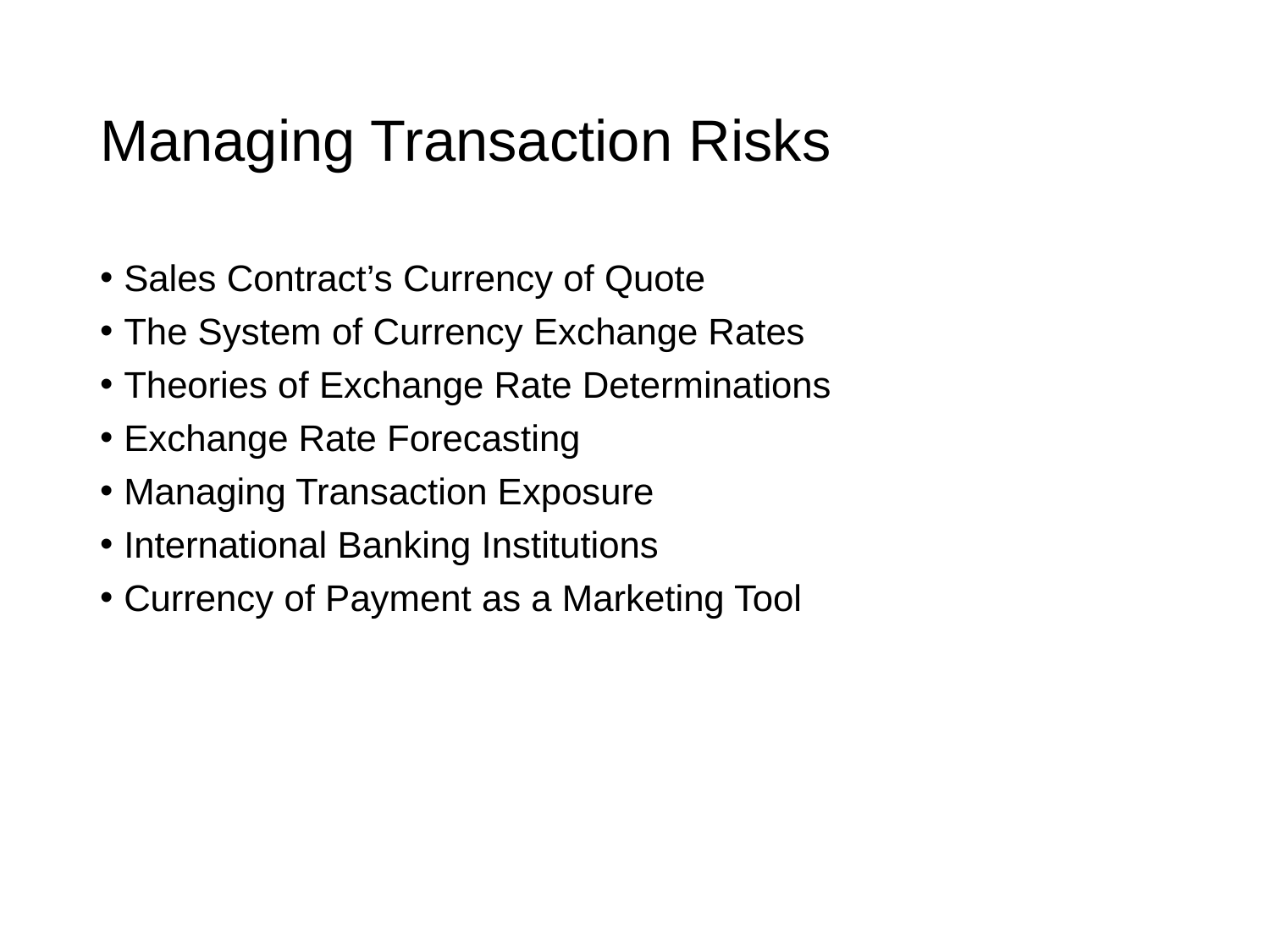

# Managing Transaction Risks
Sales Contract’s Currency of Quote
The System of Currency Exchange Rates
Theories of Exchange Rate Determinations
Exchange Rate Forecasting
Managing Transaction Exposure
International Banking Institutions
Currency of Payment as a Marketing Tool